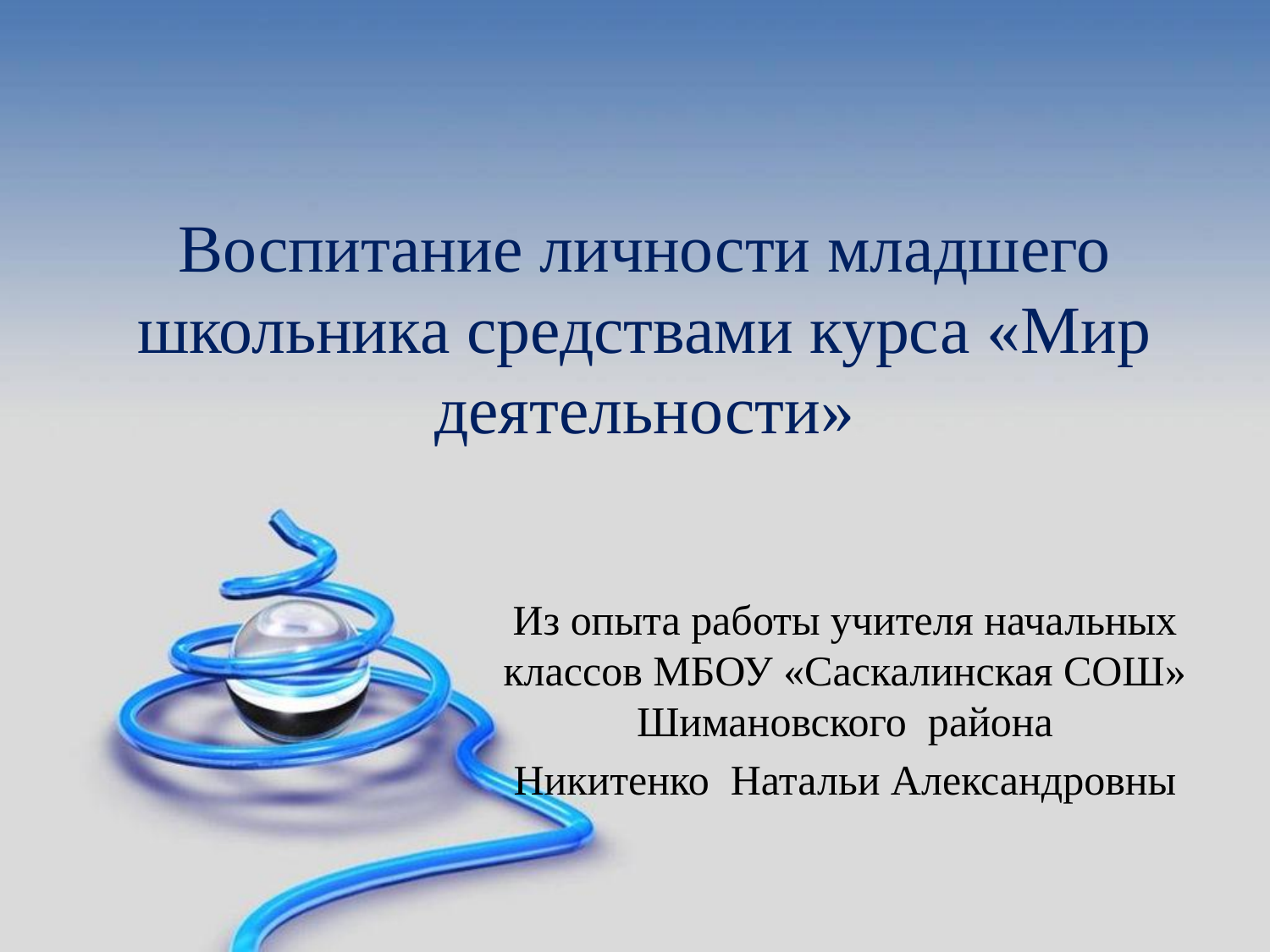

# Воспитание личности младшего школьника средствами курса «Мир деятельности»
Из опыта работы учителя начальных классов МБОУ «Саскалинская СОШ» Шимановского  района
Никитенко  Натальи Александровны